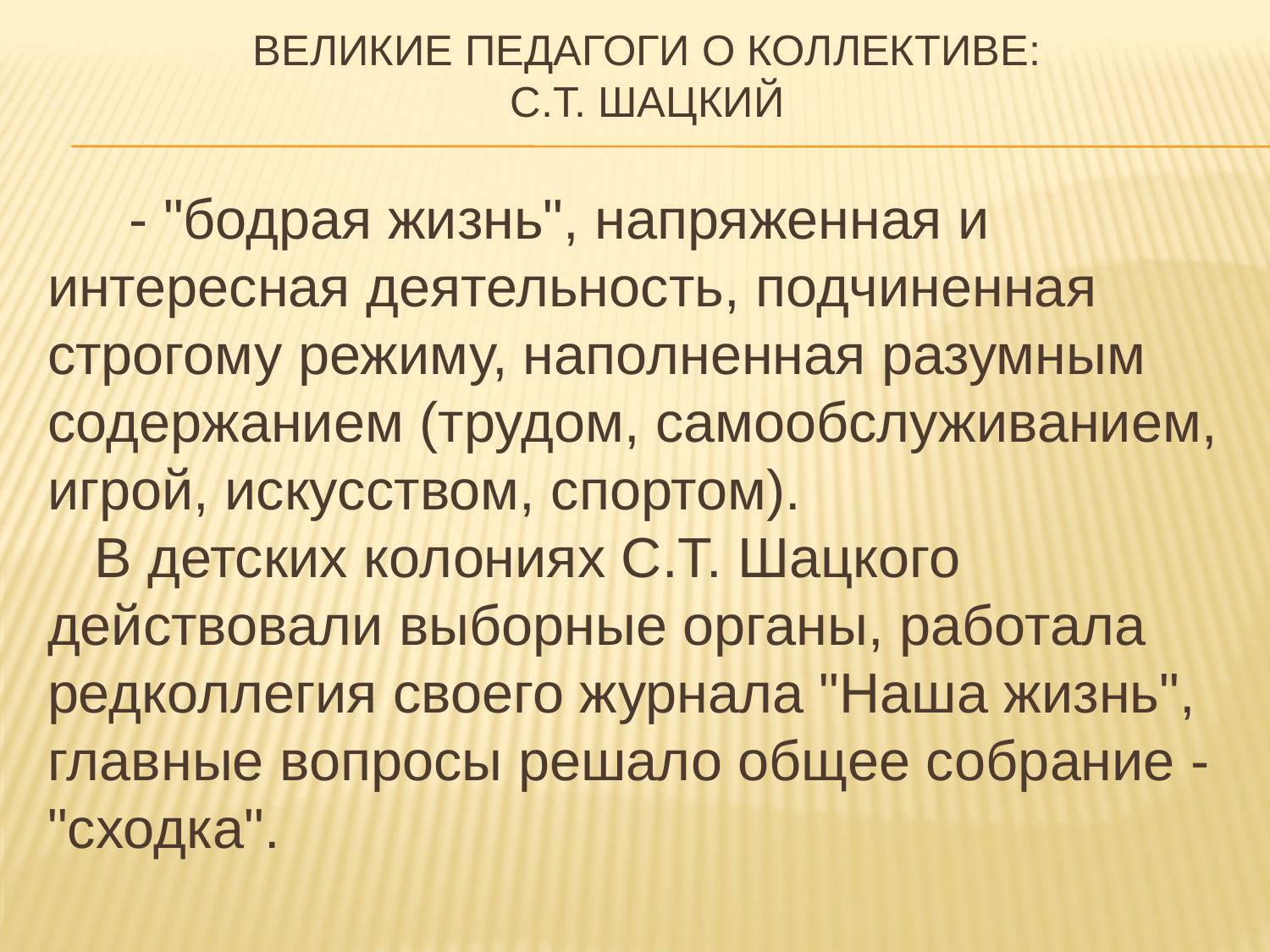

# Великие педагоги о коллективе: С.Т. Шацкий
  - "бодрая жизнь", напряженная и интересная деятельность, подчиненная строгому режиму, наполненная разумным содержанием (трудом, самообслуживанием, игрой, искусством, спортом).
   В детских колониях С.Т. Шацкого действовали выборные органы, работала редколлегия своего журнала "Наша жизнь", главные вопросы решало общее собрание - "сходка".